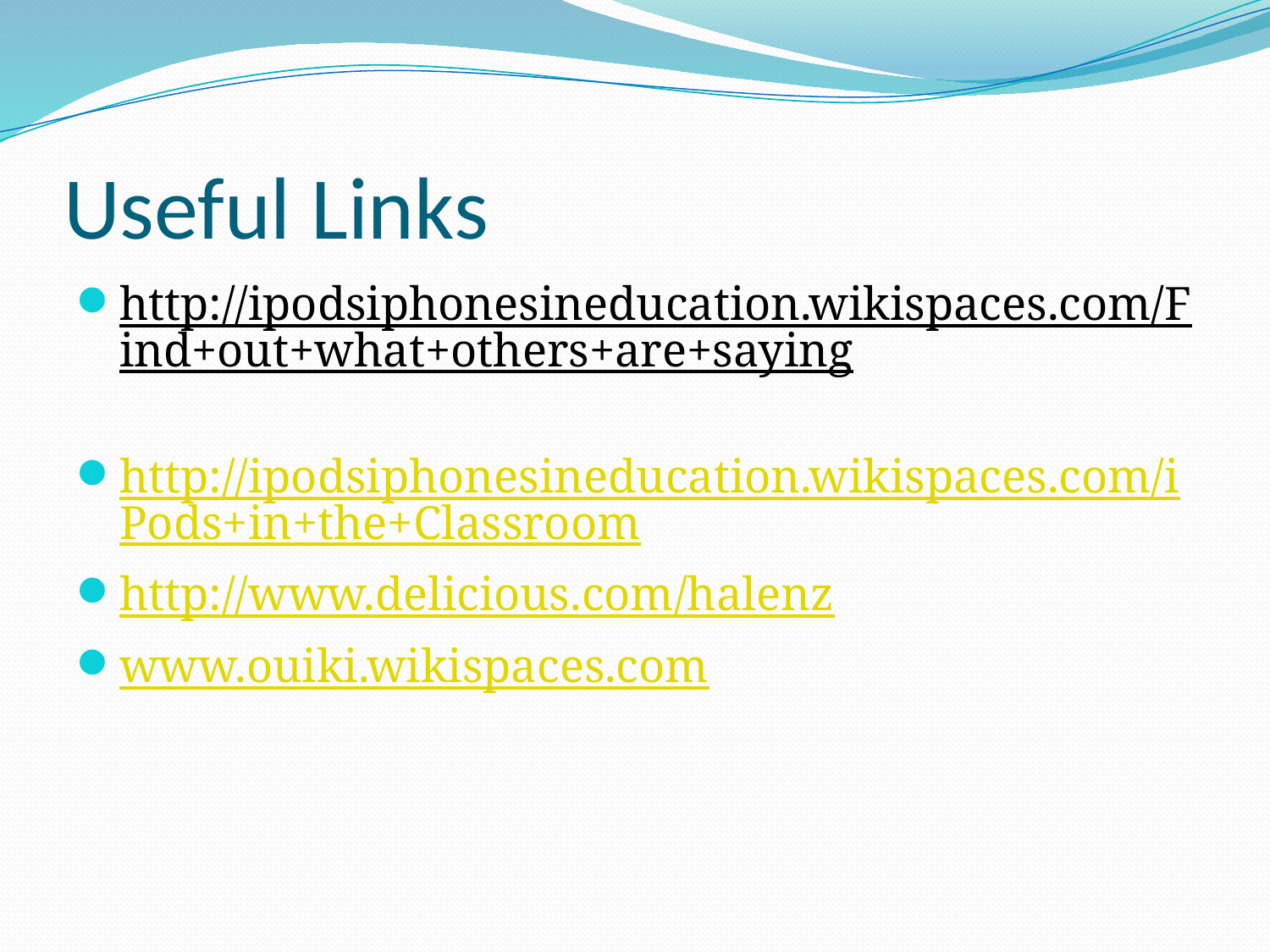

# Useful Links
http://ipodsiphonesineducation.wikispaces.com/Find+out+what+others+are+saying
http://ipodsiphonesineducation.wikispaces.com/iPods+in+the+Classroom
http://www.delicious.com/halenz
www.ouiki.wikispaces.com